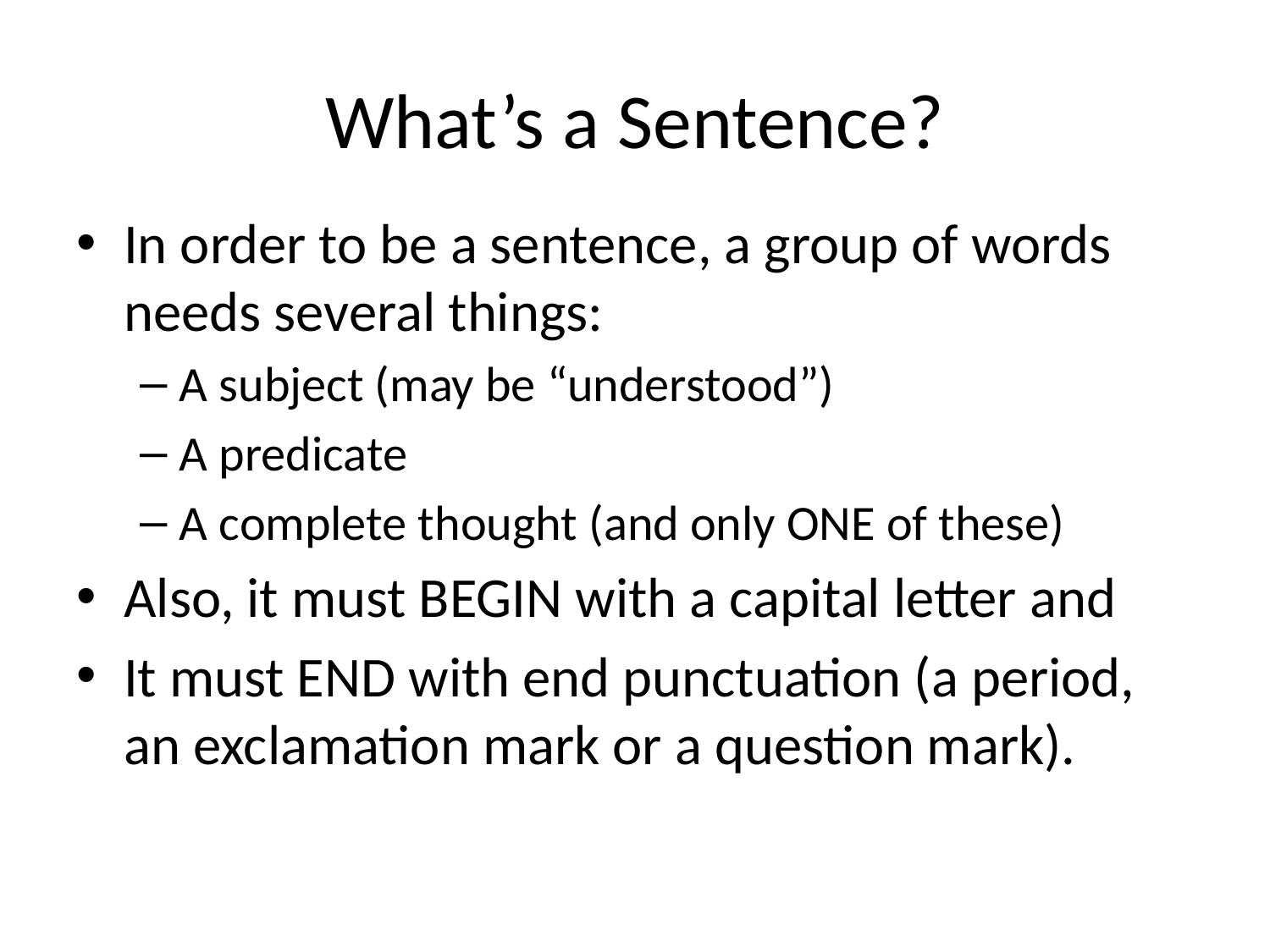

# What’s a Sentence?
In order to be a sentence, a group of words needs several things:
A subject (may be “understood”)
A predicate
A complete thought (and only ONE of these)
Also, it must BEGIN with a capital letter and
It must END with end punctuation (a period, an exclamation mark or a question mark).